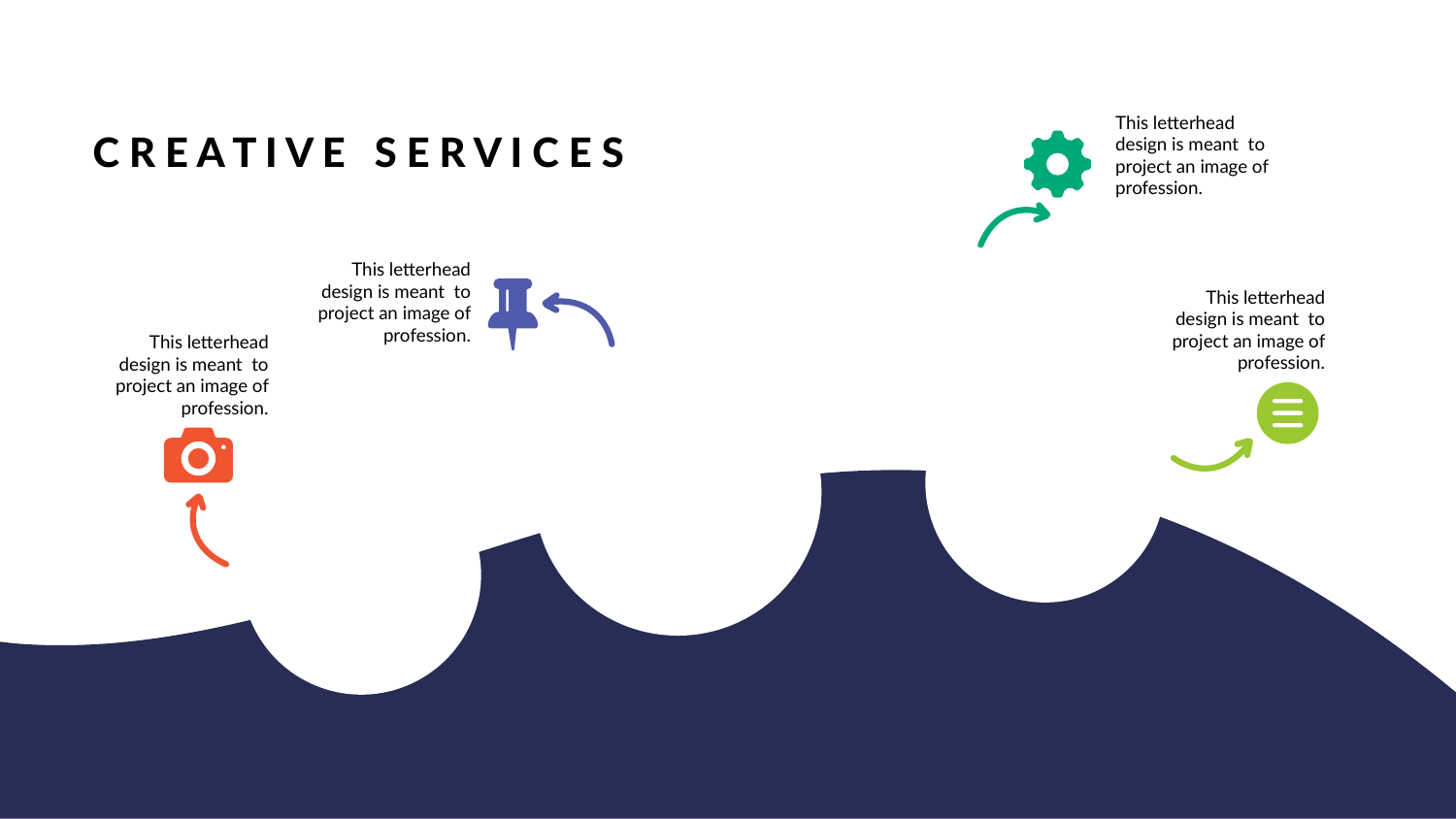

This letterhead design is meant  to project an image of profession.
C R E A T I V E   S E R V I C E S

This letterhead design is meant  to project an image of profession.

This letterhead design is meant  to project an image of profession.

This letterhead design is meant  to project an image of profession.